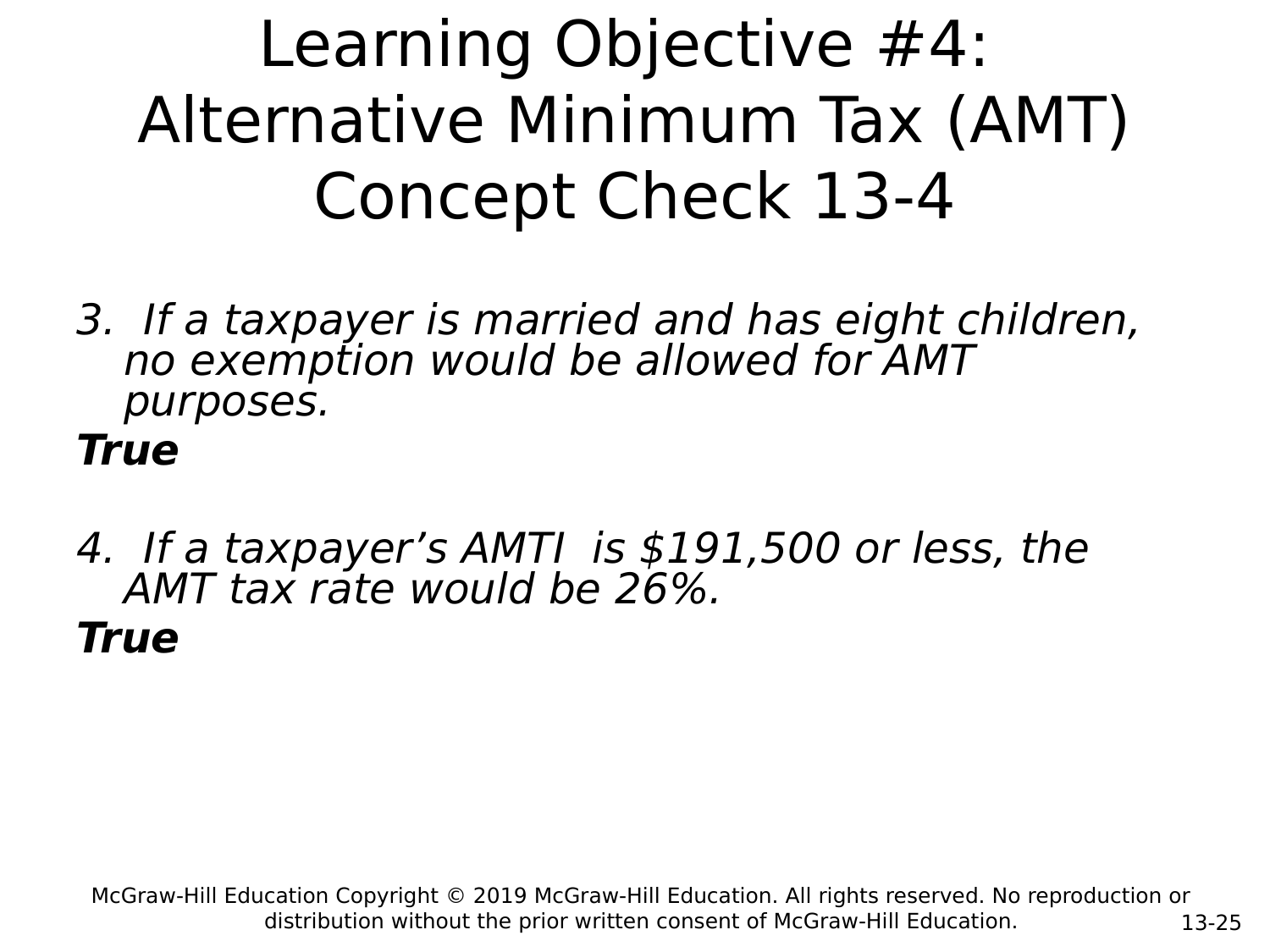

Learning Objective #4:
Alternative Minimum Tax (AMT)
Concept Check 13-4
3.  If a taxpayer is married and has eight children, no exemption would be allowed for AMT purposes.
True

4.  If a taxpayer’s AMTI  is $191,500 or less, the AMT tax rate would be 26%.
True
McGraw-Hill Education Copyright © 2019 McGraw-Hill Education. All rights reserved. No reproduction or distribution without the prior written consent of McGraw-Hill Education.
13-25